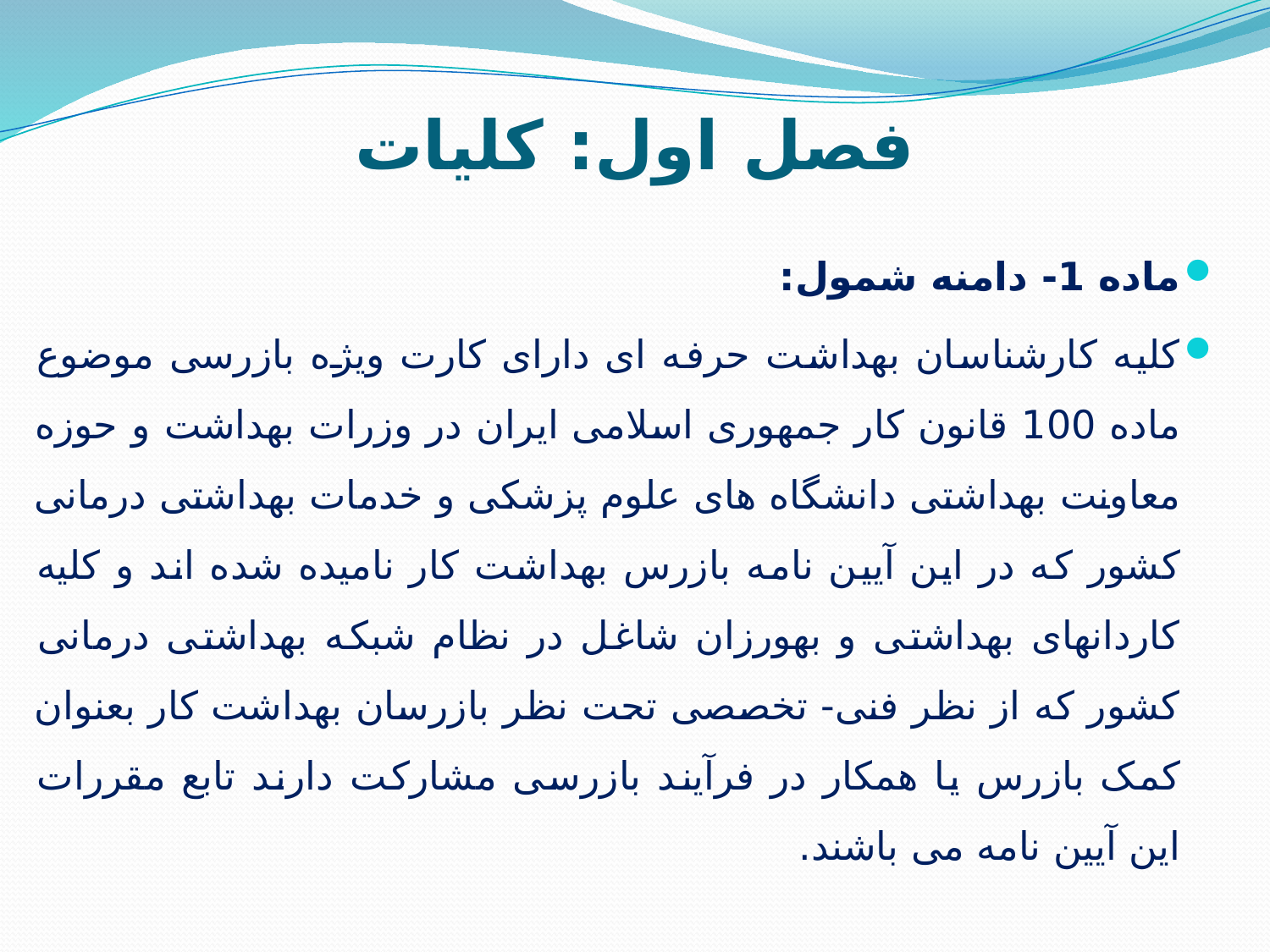

# فصل اول: کلیات
ماده 1- دامنه شمول:
کلیه کارشناسان بهداشت حرفه ای دارای کارت ویژه بازرسی موضوع ماده 100 قانون کار جمهوری اسلامی ایران در وزرات بهداشت و حوزه معاونت بهداشتی دانشگاه های علوم پزشکی و خدمات بهداشتی درمانی کشور که در این آیین نامه بازرس بهداشت کار نامیده شده اند و کلیه کاردانهای بهداشتی و بهورزان شاغل در نظام شبکه بهداشتی درمانی کشور که از نظر فنی- تخصصی تحت نظر بازرسان بهداشت کار بعنوان کمک بازرس یا همکار در فرآیند بازرسی مشارکت دارند تابع مقررات این آيين نامه می باشند.